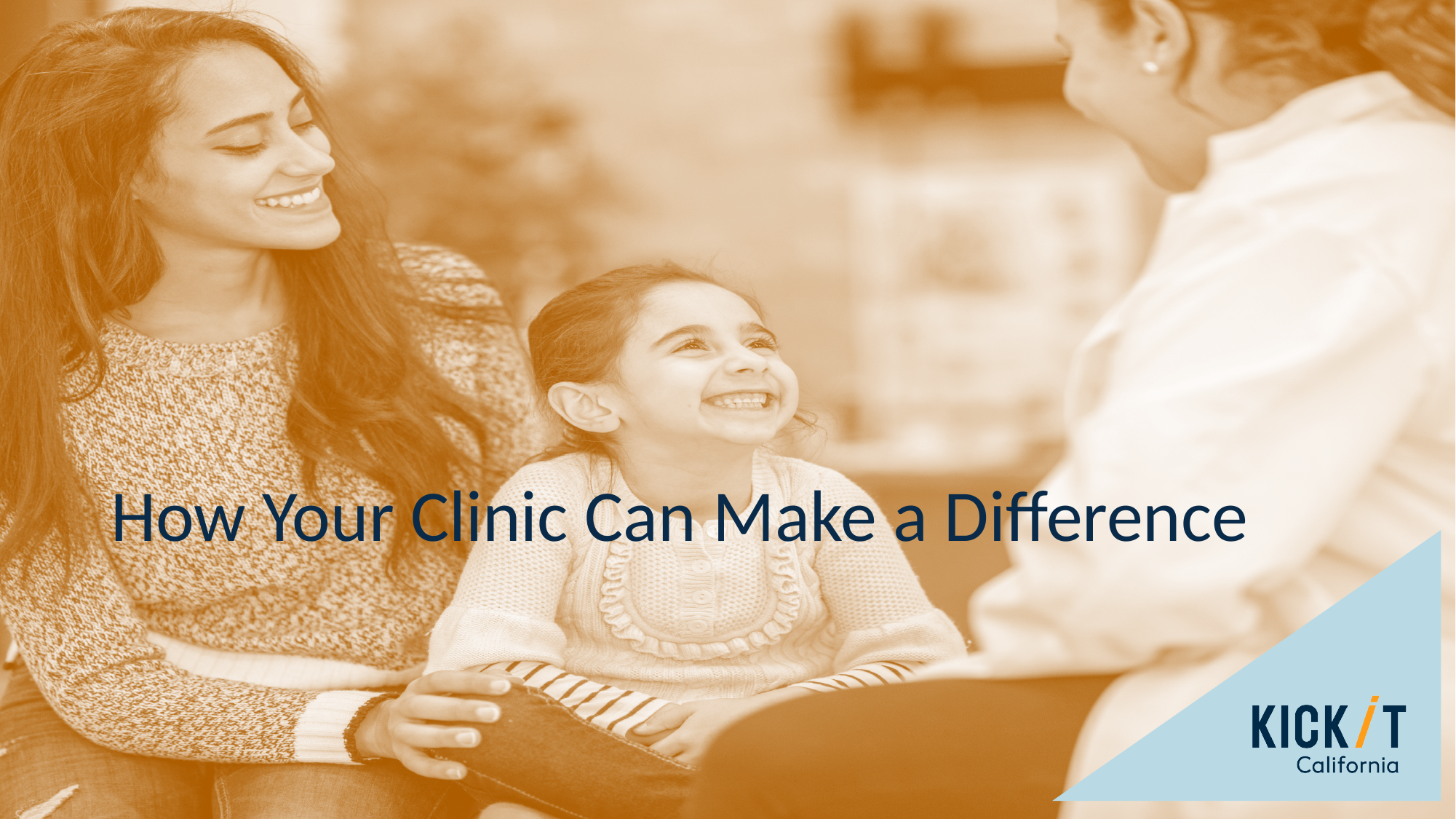

# How Your Clinic Can Make a Difference